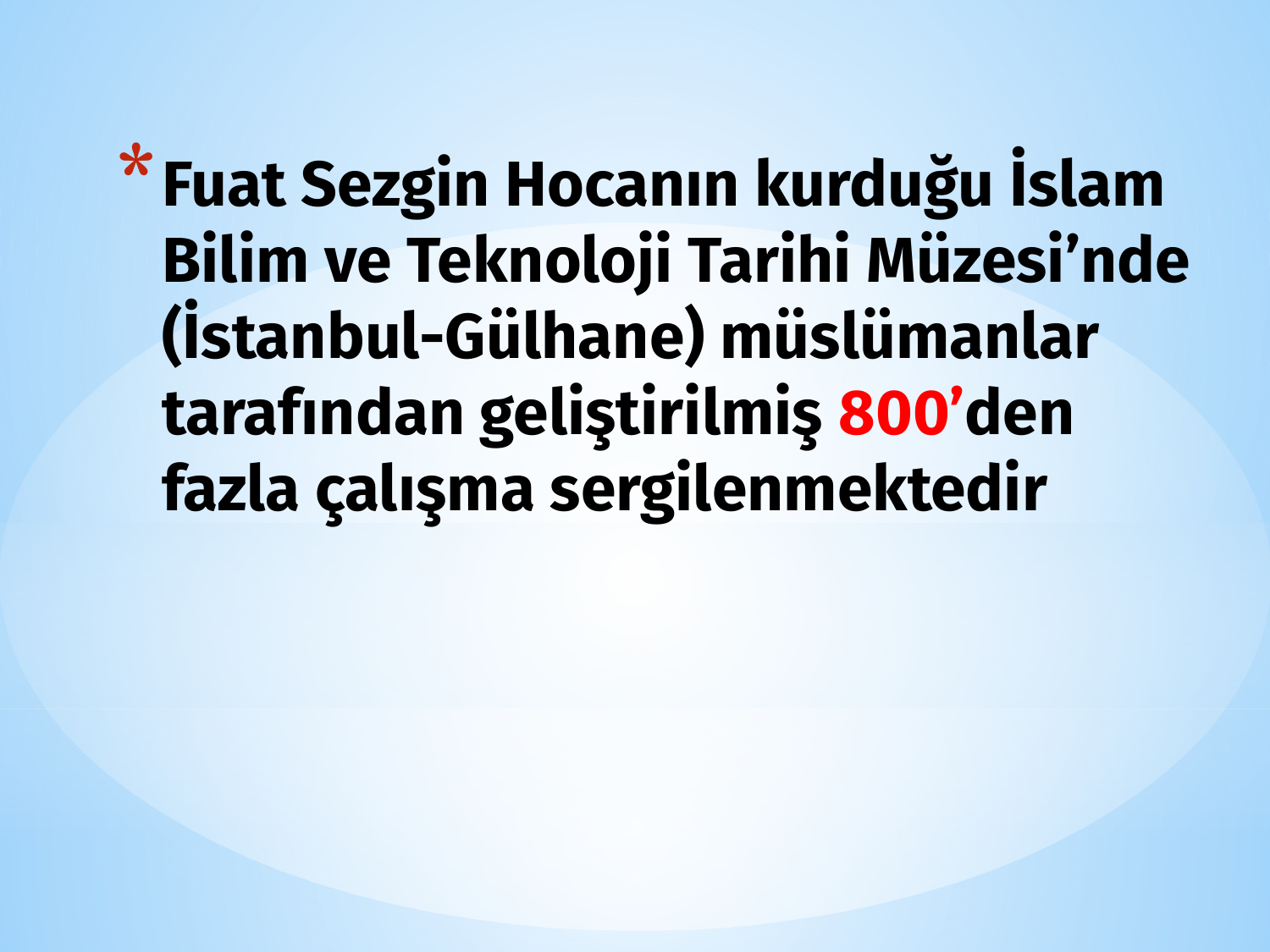

# Fuat Sezgin Hocanın kurduğu İslam Bilim ve Teknoloji Tarihi Müzesi’nde (İstanbul-Gülhane) müslümanlar tarafından geliştirilmiş 800’den fazla çalışma sergilenmektedir